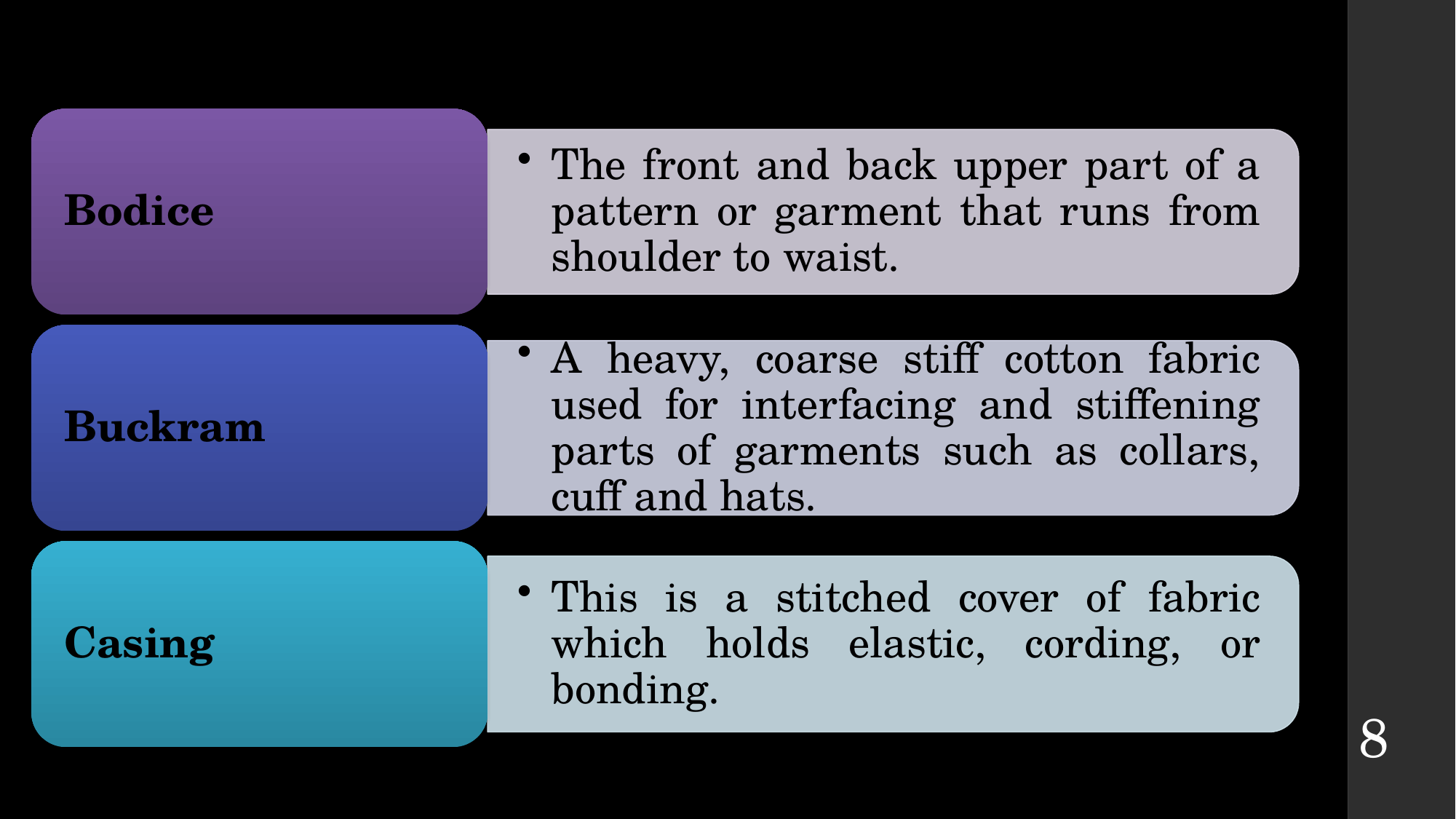

The front and back upper part of a pattern or garment that runs from shoulder to waist.
Bodice
A heavy, coarse stiff cotton fabric used for interfacing and stiffening parts of garments such as collars, cuff and hats.
Buckram
This is a stitched cover of fabric which holds elastic, cording, or bonding.
Casing
8